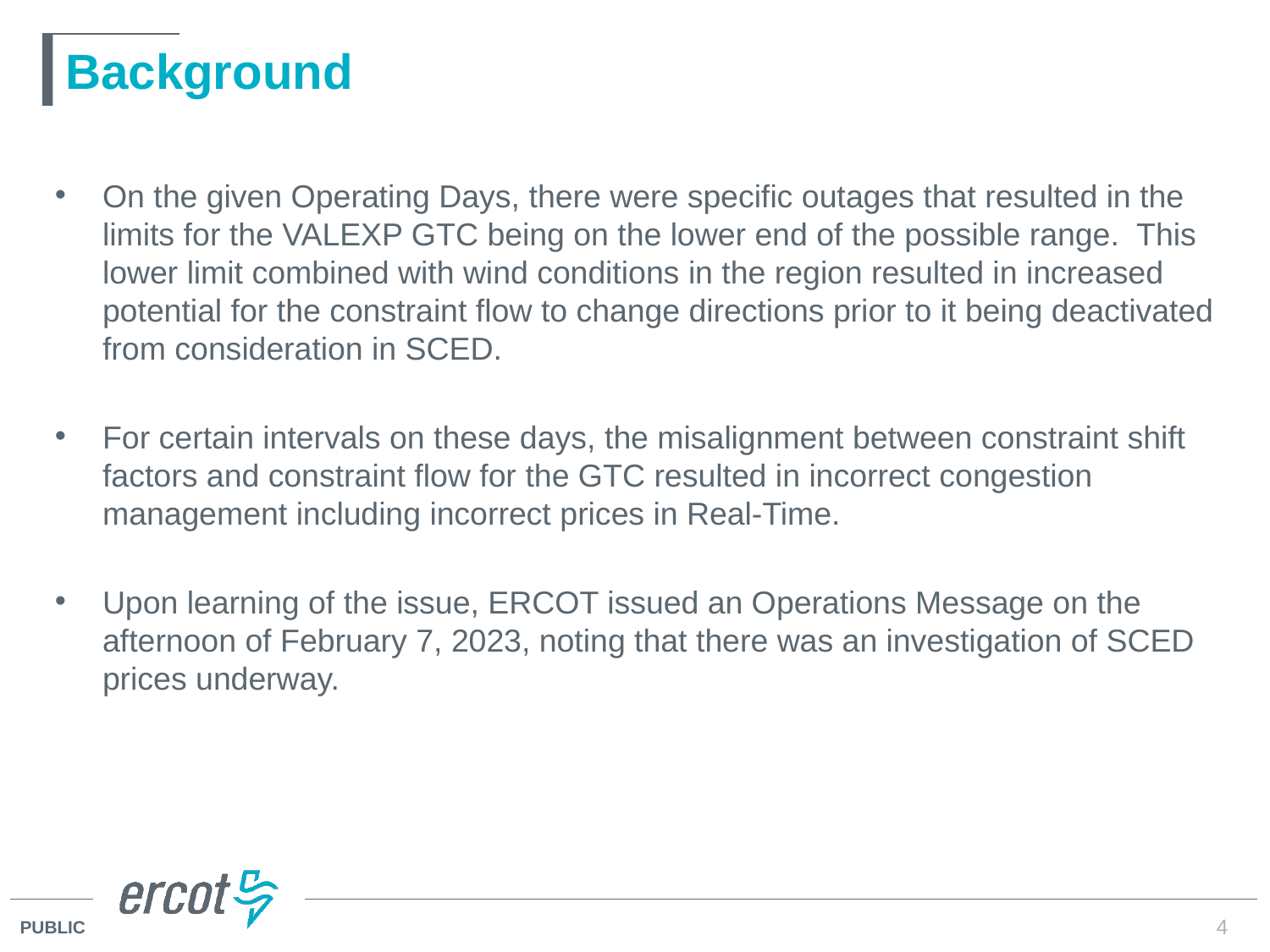

# Background
On the given Operating Days, there were specific outages that resulted in the limits for the VALEXP GTC being on the lower end of the possible range.  This lower limit combined with wind conditions in the region resulted in increased potential for the constraint flow to change directions prior to it being deactivated from consideration in SCED.

For certain intervals on these days, the misalignment between constraint shift factors and constraint flow for the GTC resulted in incorrect congestion management including incorrect prices in Real-Time.

Upon learning of the issue, ERCOT issued an Operations Message on the afternoon of February 7, 2023, noting that there was an investigation of SCED prices underway.
4